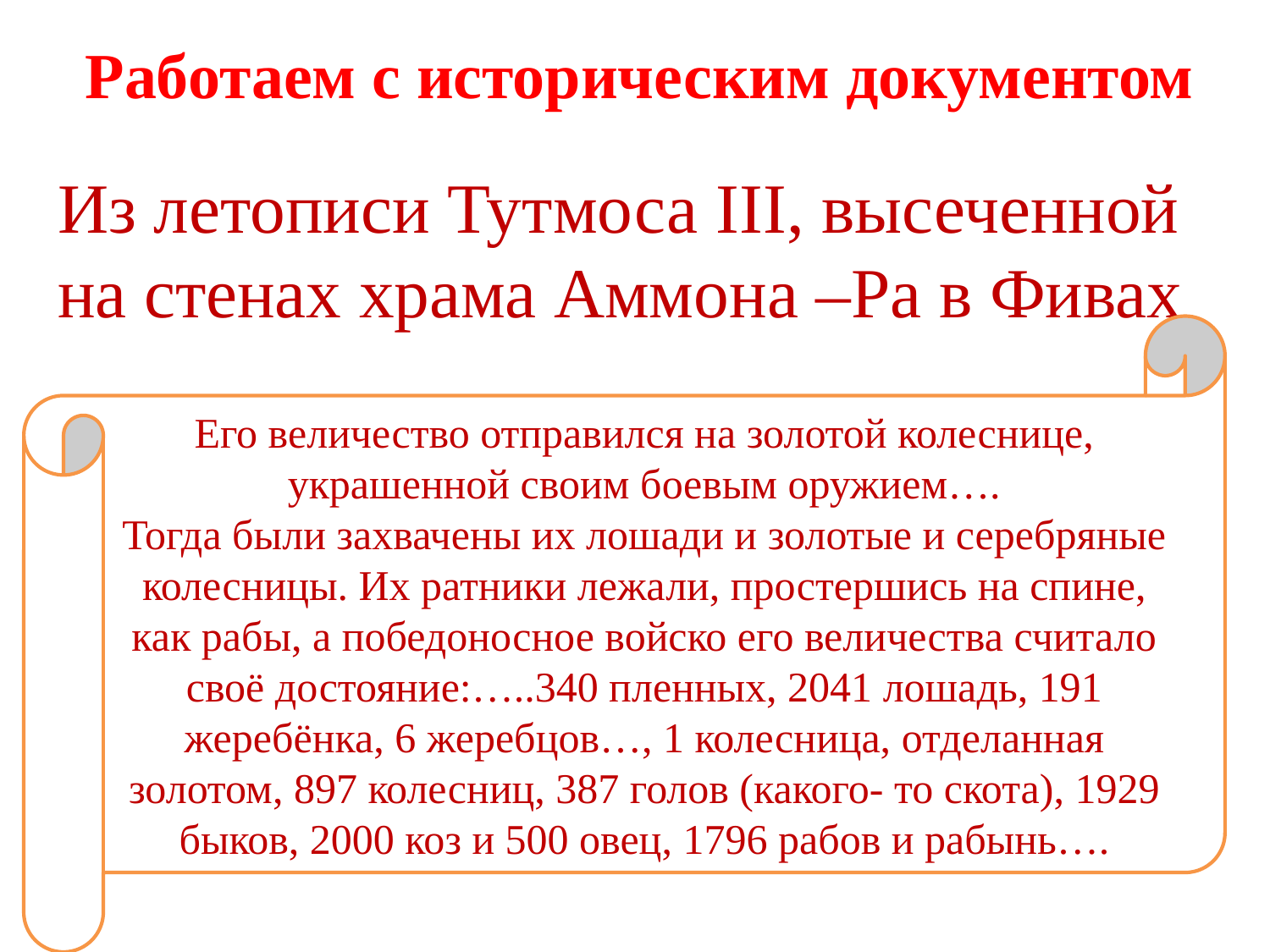

# Работаем с историческим документом
Из летописи Тутмоса III, высеченной на стенах храма Аммона –Ра в Фивах
Его величество отправился на золотой колеснице, украшенной своим боевым оружием….
Тогда были захвачены их лошади и золотые и серебряные колесницы. Их ратники лежали, простершись на спине, как рабы, а победоносное войско его величества считало своё достояние:…..340 пленных, 2041 лошадь, 191 жеребёнка, 6 жеребцов…, 1 колесница, отделанная золотом, 897 колесниц, 387 голов (какого- то скота), 1929 быков, 2000 коз и 500 овец, 1796 рабов и рабынь….